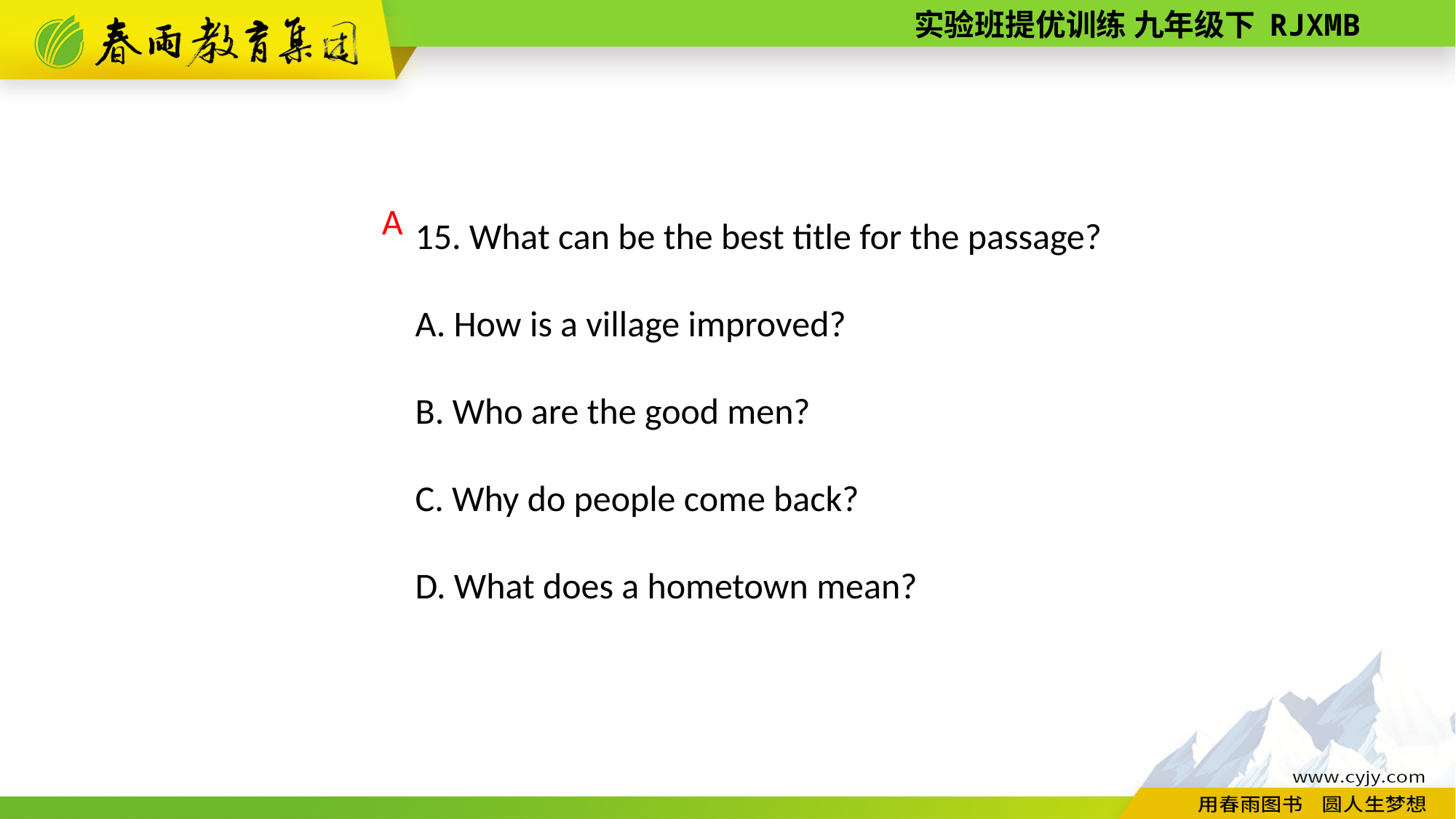

15. What can be the best title for the passage?
A. How is a village improved?
B. Who are the good men?
C. Why do people come back?
D. What does a hometown mean?
A